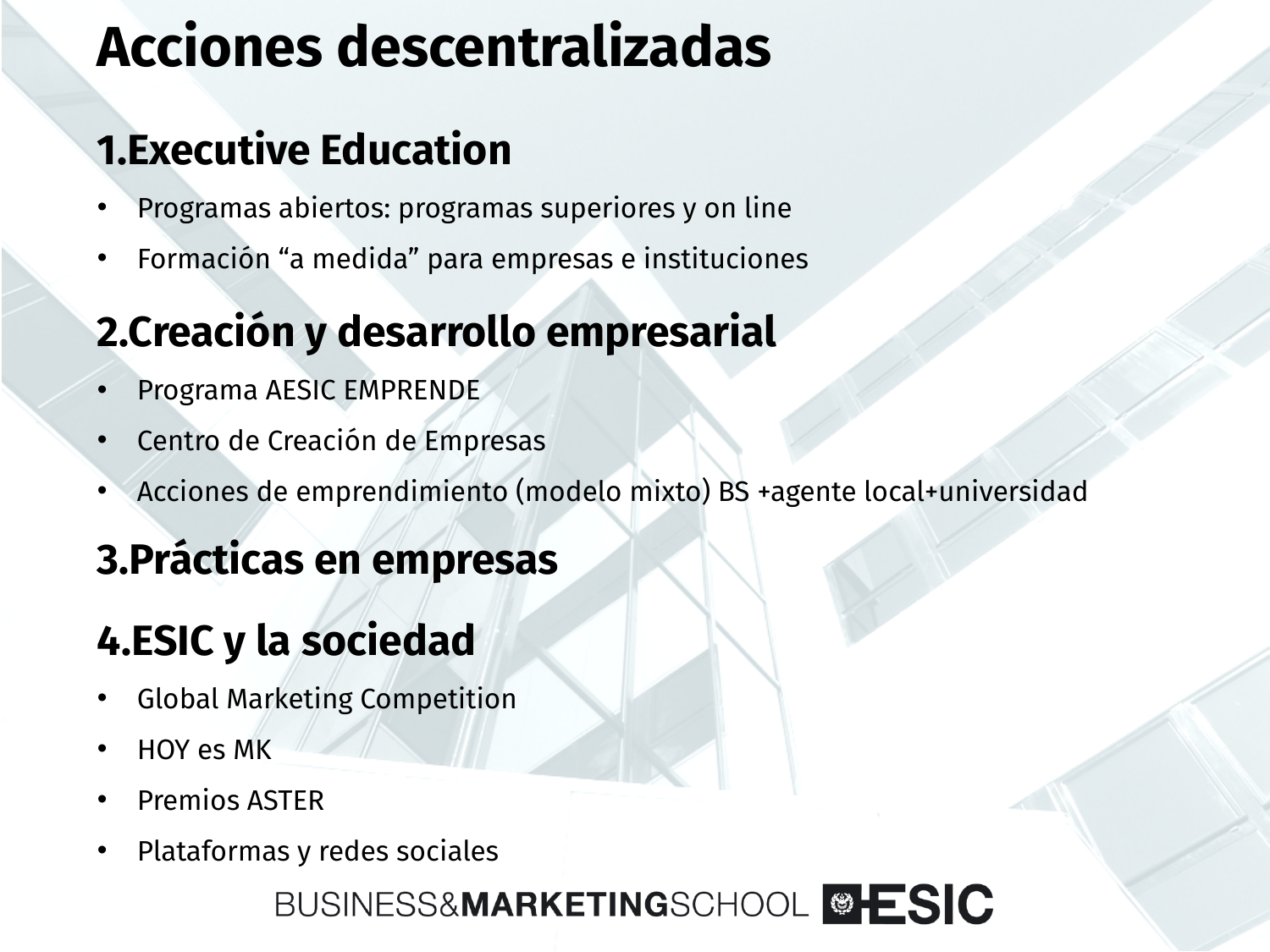

Acciones descentralizadas
1.Executive Education
Programas abiertos: programas superiores y on line
Formación “a medida” para empresas e instituciones
2.Creación y desarrollo empresarial
Programa AESIC EMPRENDE
Centro de Creación de Empresas
Acciones de emprendimiento (modelo mixto) BS +agente local+universidad
3.Prácticas en empresas
4.ESIC y la sociedad
Global Marketing Competition
HOY es MK
Premios ASTER
Plataformas y redes sociales